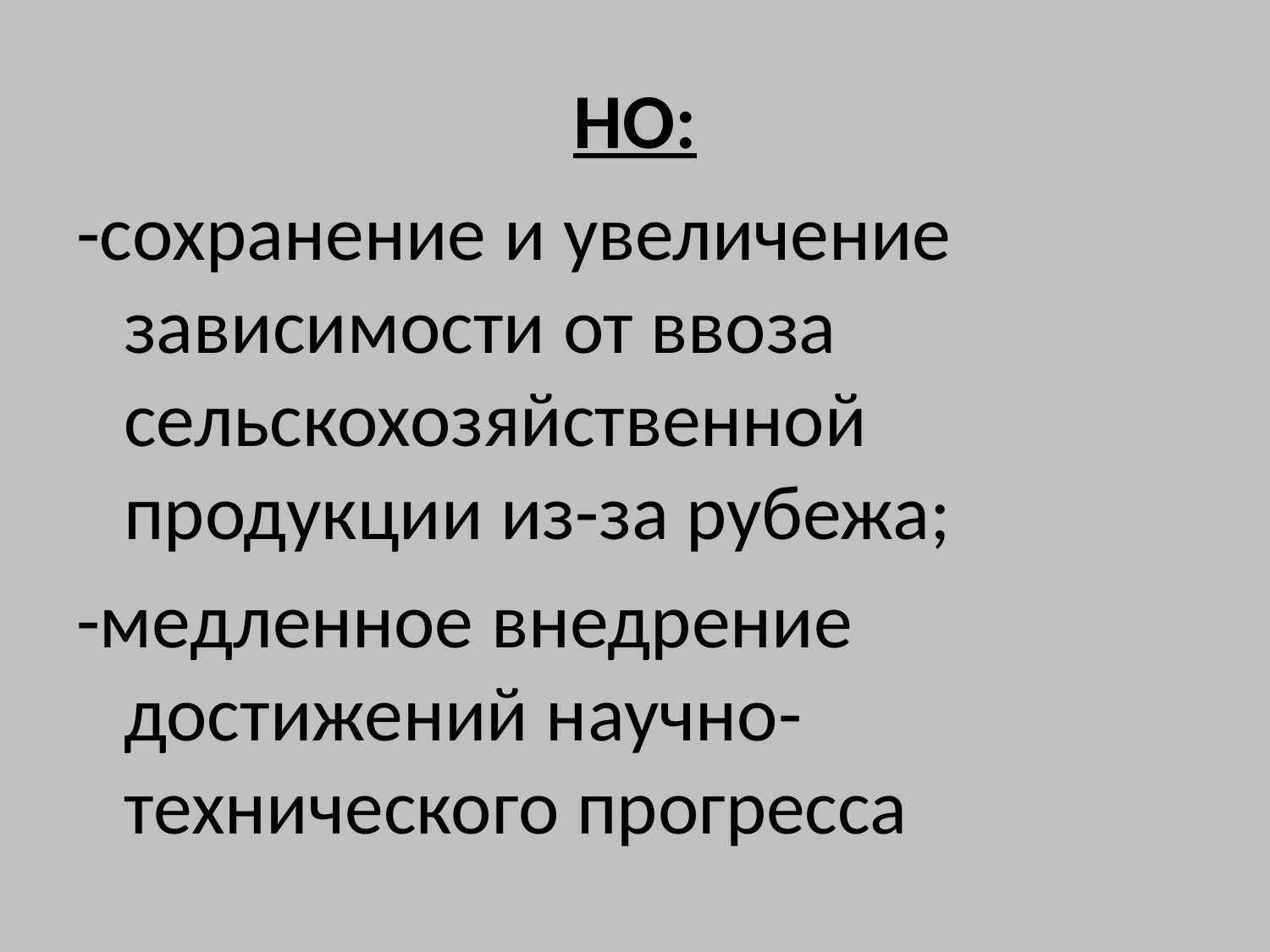

# НО:
-сохранение и увеличение зависимости от ввоза сельскохозяйственной продукции из-за рубежа;
-медленное внедрение достижений научно-технического прогресса